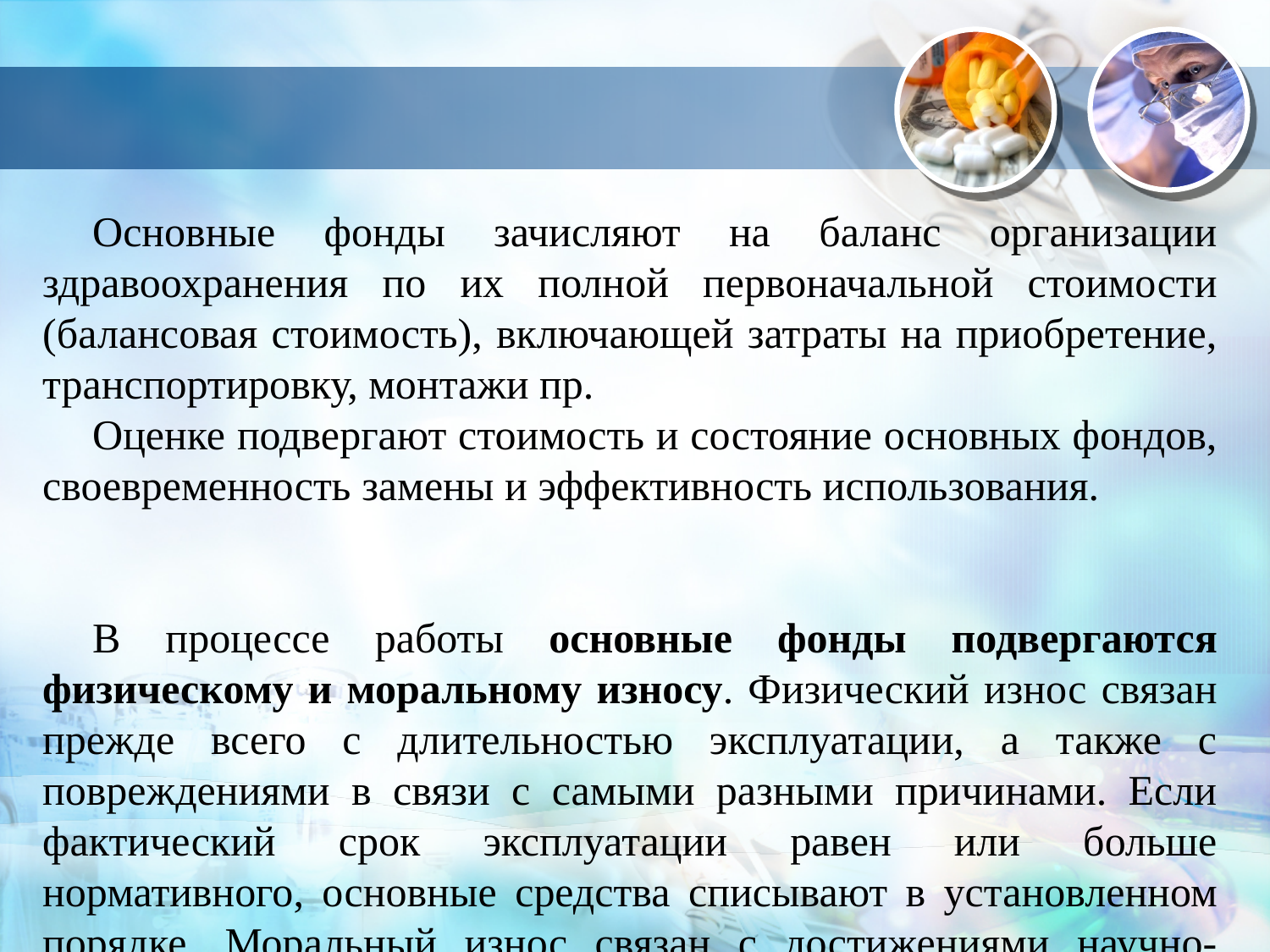

Основные фонды зачисляют на баланс организации здравоохранения по их полной первоначальной стоимости (балансовая стоимость), включающей затраты на приобретение, транспортировку, монтажи пр.
Оценке подвергают стоимость и состояние основных фондов, своевременность замены и эффективность использования.
В процессе работы основные фонды подвергаются физическому и моральному износу. Физический износ связан прежде всего с длительностью эксплуатации, а также с повреждениями в связи с самыми разными причинами. Если фактический срок эксплуатации равен или больше нормативного, основные средства списывают в установленном порядке. Моральный износ связан с достижениями научно-технического прогресса.